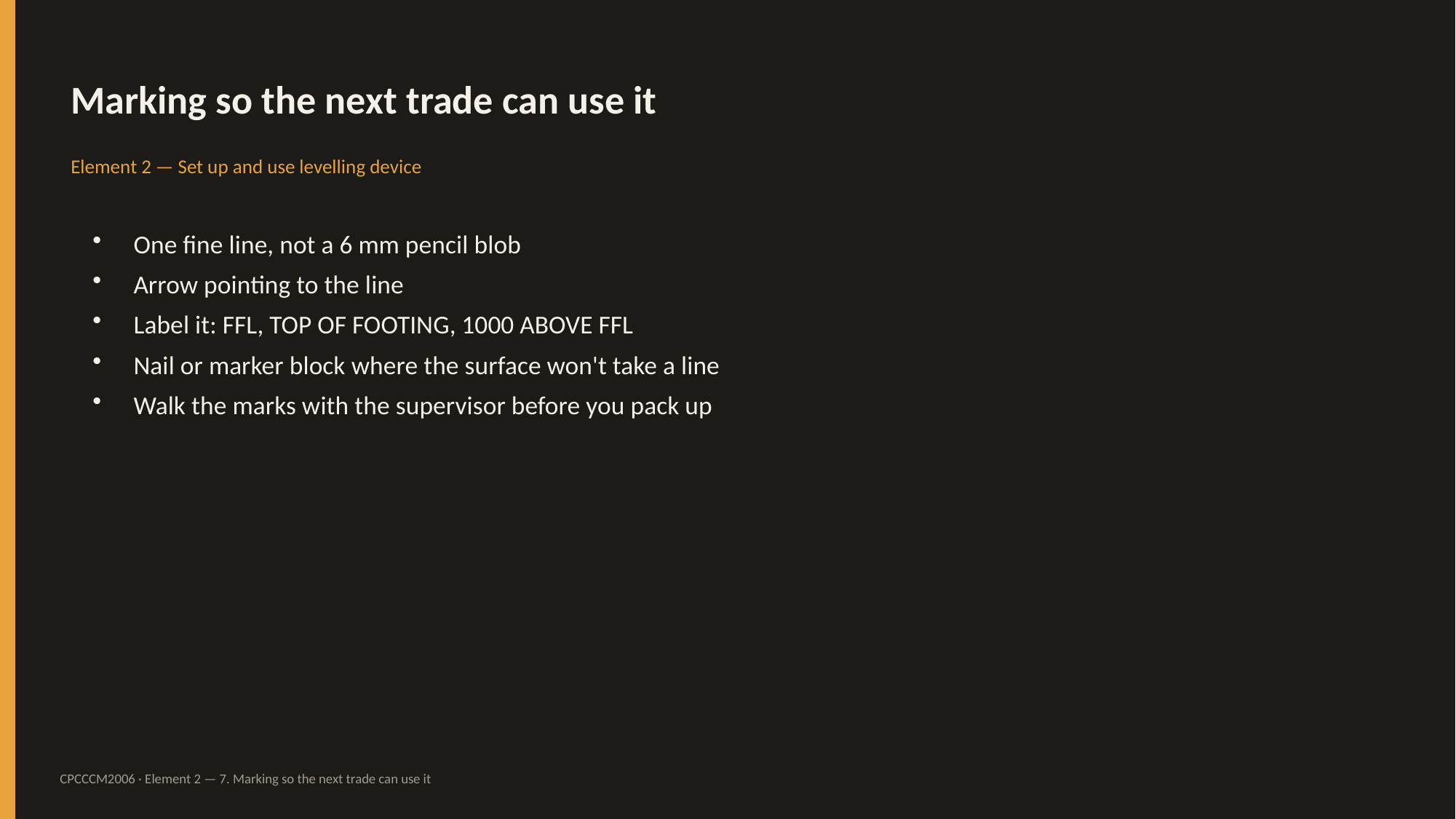

Marking so the next trade can use it
Element 2 — Set up and use levelling device
One fine line, not a 6 mm pencil blob
Arrow pointing to the line
Label it: FFL, TOP OF FOOTING, 1000 ABOVE FFL
Nail or marker block where the surface won't take a line
Walk the marks with the supervisor before you pack up
CPCCCM2006 · Element 2 — 7. Marking so the next trade can use it